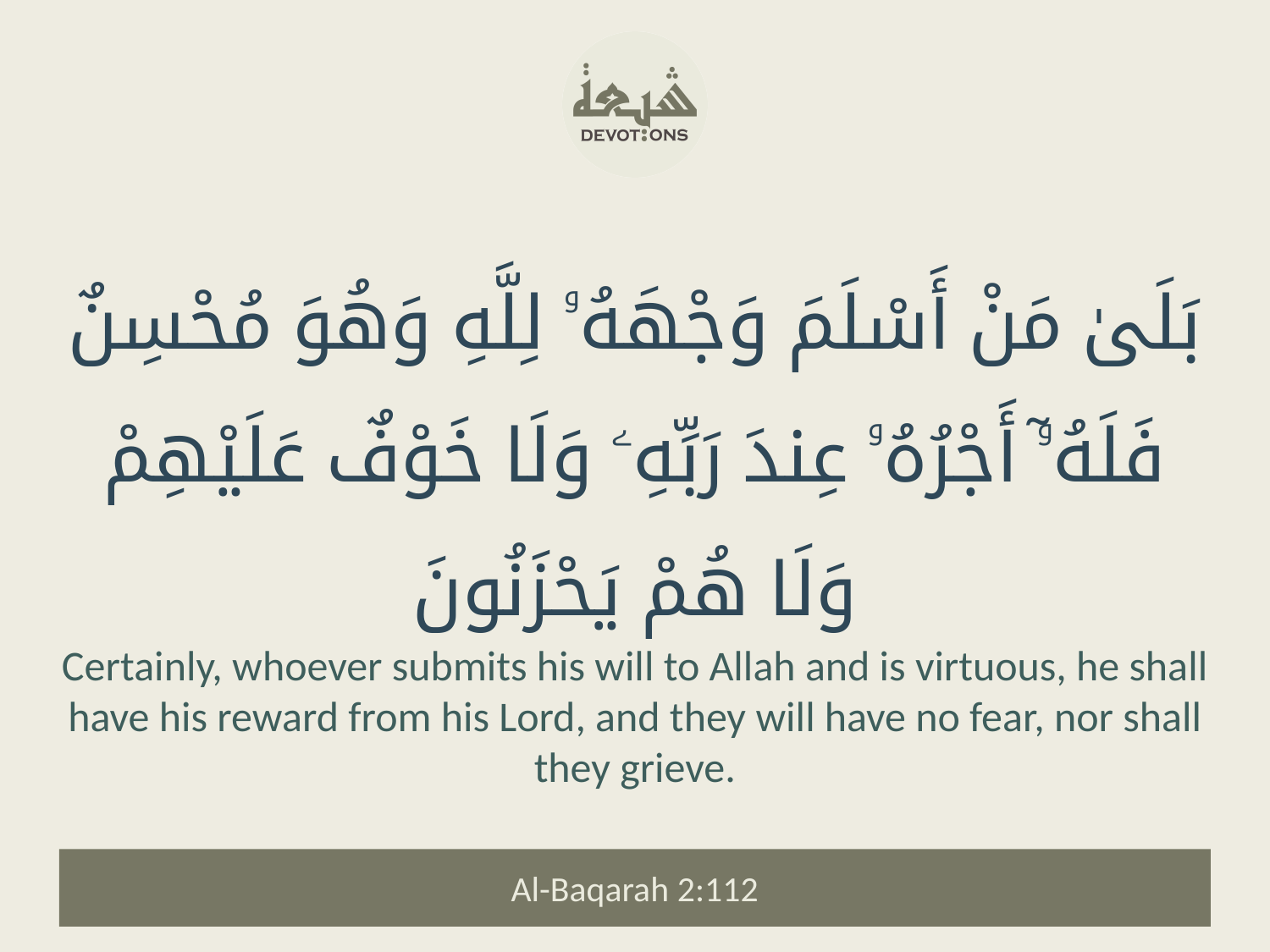

بَلَىٰ مَنْ أَسْلَمَ وَجْهَهُۥ لِلَّهِ وَهُوَ مُحْسِنٌ فَلَهُۥٓ أَجْرُهُۥ عِندَ رَبِّهِۦ وَلَا خَوْفٌ عَلَيْهِمْ وَلَا هُمْ يَحْزَنُونَ
Certainly, whoever submits his will to Allah and is virtuous, he shall have his reward from his Lord, and they will have no fear, nor shall they grieve.
Al-Baqarah 2:112